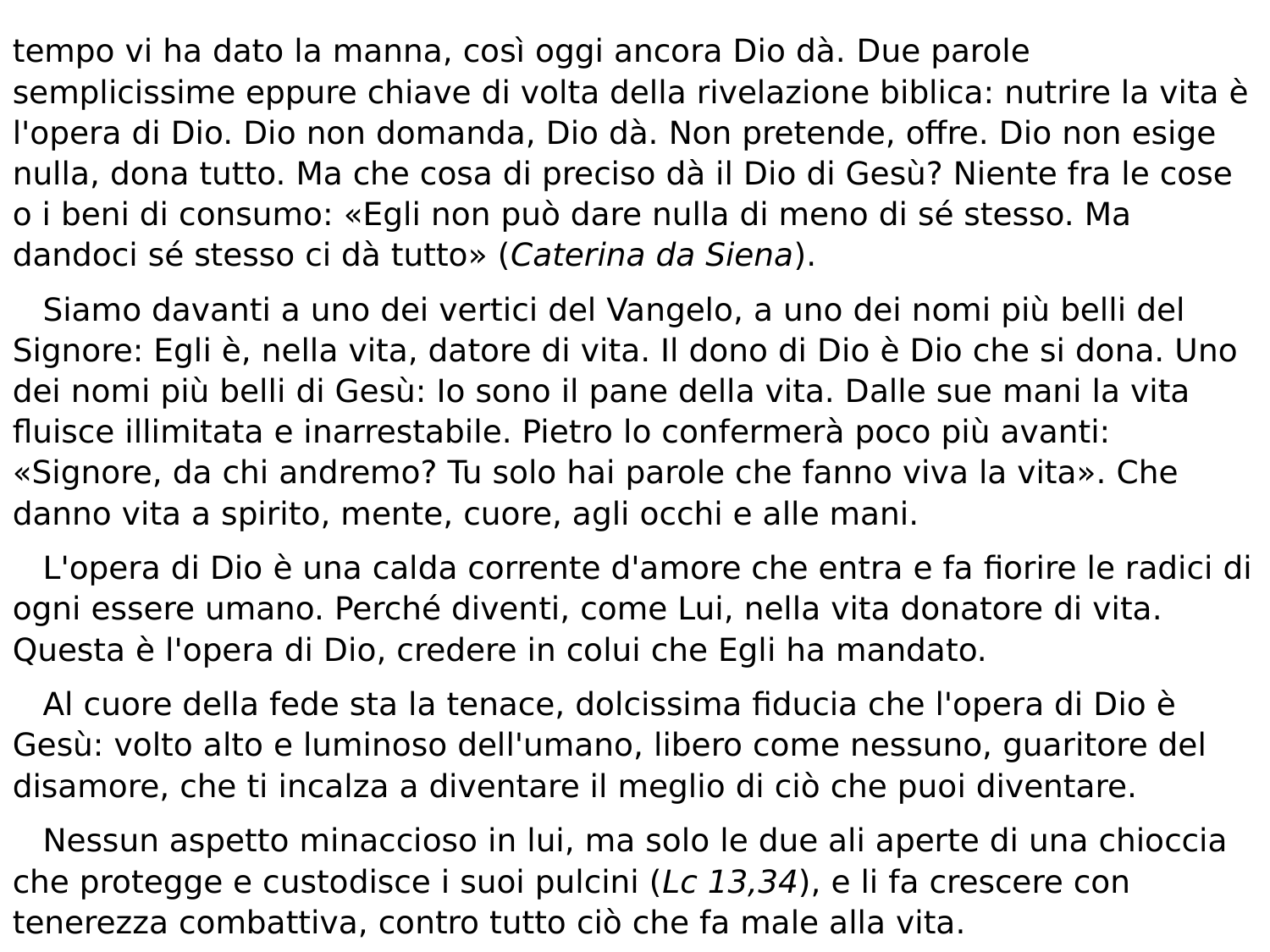

tempo vi ha dato la manna, così oggi ancora Dio dà. Due parole semplicissime eppure chiave di volta della rivelazione biblica: nutrire la vita è l'opera di Dio. Dio non domanda, Dio dà. Non pretende, offre. Dio non esige nulla, dona tutto. Ma che cosa di preciso dà il Dio di Gesù? Niente fra le cose o i beni di consumo: «Egli non può dare nulla di meno di sé stesso. Ma dandoci sé stesso ci dà tutto» (Caterina da Siena).
   Siamo davanti a uno dei vertici del Vangelo, a uno dei nomi più belli del Signore: Egli è, nella vita, datore di vita. Il dono di Dio è Dio che si dona. Uno dei nomi più belli di Gesù: Io sono il pane della vita. Dalle sue mani la vita fluisce illimitata e inarrestabile. Pietro lo confermerà poco più avanti: «Signore, da chi andremo? Tu solo hai parole che fanno viva la vita». Che danno vita a spirito, mente, cuore, agli occhi e alle mani.
   L'opera di Dio è una calda corrente d'amore che entra e fa fiorire le radici di ogni essere umano. Perché diventi, come Lui, nella vita donatore di vita. Questa è l'opera di Dio, credere in colui che Egli ha mandato.
   Al cuore della fede sta la tenace, dolcissima fiducia che l'opera di Dio è Gesù: volto alto e luminoso dell'umano, libero come nessuno, guaritore del disamore, che ti incalza a diventare il meglio di ciò che puoi diventare.
   Nessun aspetto minaccioso in lui, ma solo le due ali aperte di una chioccia che protegge e custodisce i suoi pulcini (Lc 13,34), e li fa crescere con tenerezza combattiva, contro tutto ciò che fa male alla vita.